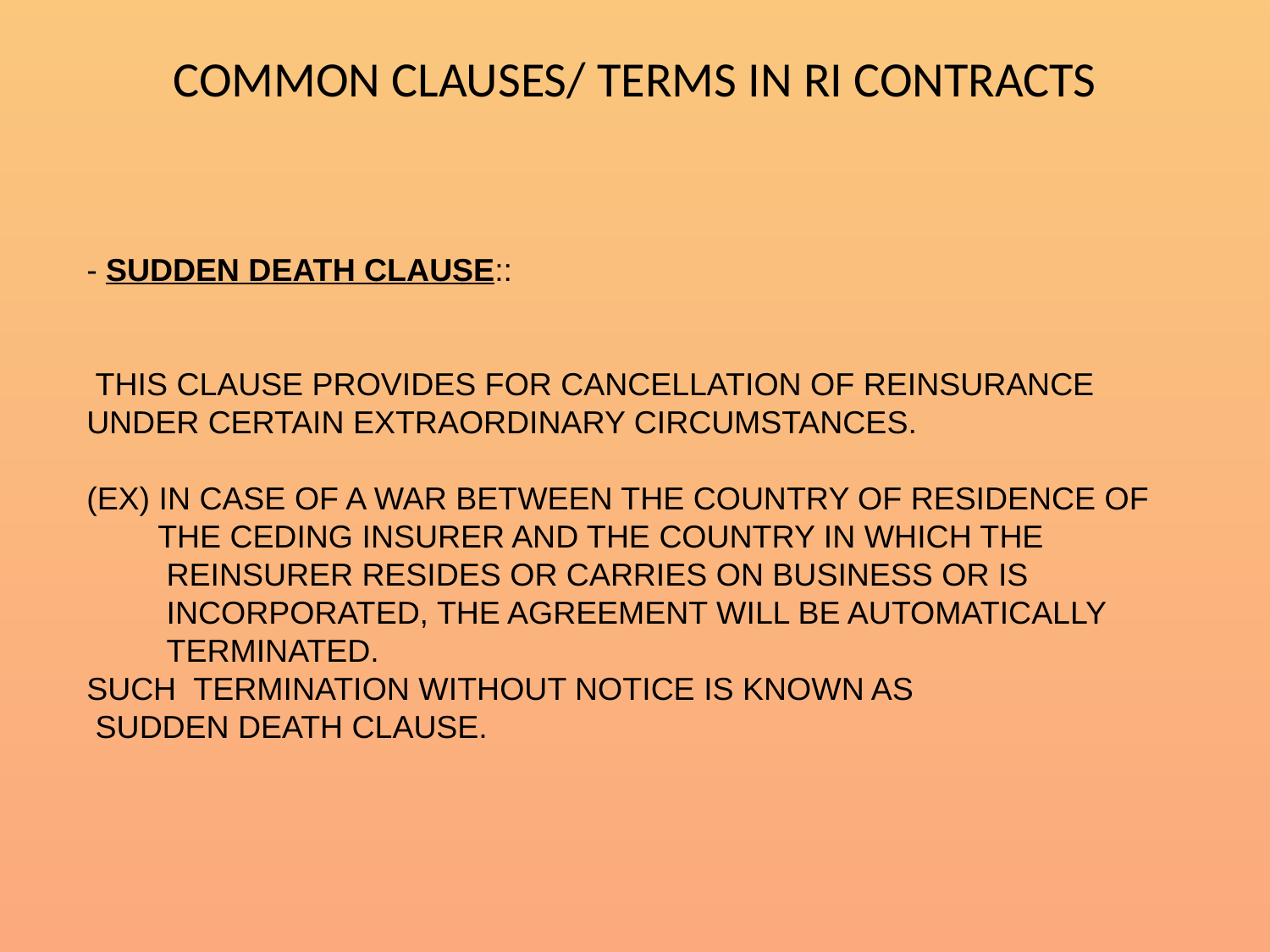

# COMMON CLAUSES/ TERMS IN RI CONTRACTS
- SUDDEN DEATH CLAUSE::

 THIS CLAUSE PROVIDES FOR CANCELLATION OF REINSURANCE
UNDER CERTAIN EXTRAORDINARY CIRCUMSTANCES.

(EX) IN CASE OF A WAR BETWEEN THE COUNTRY OF RESIDENCE OF
        THE CEDING INSURER AND THE COUNTRY IN WHICH THE
         REINSURER RESIDES OR CARRIES ON BUSINESS OR IS
         INCORPORATED, THE AGREEMENT WILL BE AUTOMATICALLY
         TERMINATED.
SUCH  TERMINATION WITHOUT NOTICE IS KNOWN AS
 SUDDEN DEATH CLAUSE.